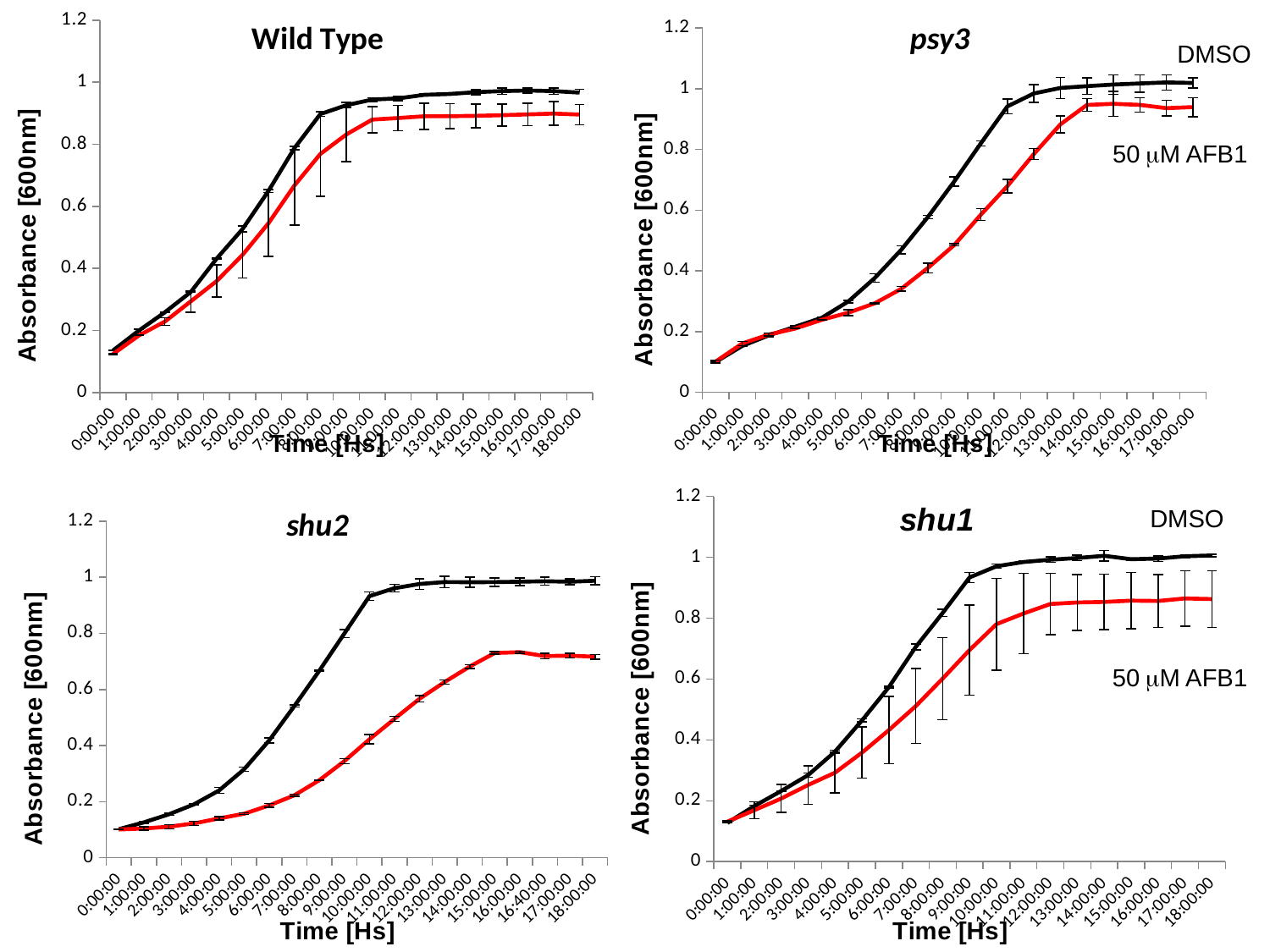

### Chart: Wild Type

| Category | DMSO | AFB1 100 uM  |
|---|---|---|
| 0 | 0.1356 | 0.12410000000000002 |
| 4.1666666666666664E-2 | 0.19990000000000005 | 0.18400000000000002 |
| 8.3333333333333343E-2 | 0.25875000000000004 | 0.2288 |
| 0.125 | 0.32395000000000007 | 0.29380000000000006 |
| 0.16666666666666666 | 0.4318 | 0.35930000000000006 |
| 0.20833333333333337 | 0.52715 | 0.4439 |
| 0.25 | 0.6500000000000001 | 0.5458500000000002 |
| 0.2916666666666668 | 0.78775 | 0.6672500000000001 |
| 0.33333333333333331 | 0.89725 | 0.7686500000000003 |
| 0.37500000000000006 | 0.9258500000000002 | 0.8315 |
| 0.4166666666666668 | 0.9440999999999999 | 0.8794000000000001 |
| 0.45833333333333326 | 0.9478500000000001 | 0.88445 |
| 0.5 | 0.95935 | 0.89025 |
| 0.54166666666666652 | 0.9621999999999999 | 0.8905499999999998 |
| 0.58333333333333337 | 0.9679000000000001 | 0.89165 |
| 0.62500000000000011 | 0.9713 | 0.89375 |
| 0.66666666666666663 | 0.97335 | 0.8964000000000001 |
| 0.70833333333333348 | 0.9713 | 0.8989499999999999 |
| 0.75000000000000011 | 0.96655 | 0.8958 |

### Chart: psy3

| Category | DMSO | AFB1 |
|---|---|---|
| 0 | 0.09995000000000002 | 0.10135 |
| 4.1666666666666664E-2 | 0.15295000000000003 | 0.1609 |
| 8.3333333333333343E-2 | 0.18755000000000002 | 0.19025 |
| 0.125 | 0.21615 | 0.21020000000000003 |
| 0.16666666666666666 | 0.24555000000000002 | 0.23875000000000005 |
| 0.20833333333333337 | 0.29930000000000007 | 0.26235 |
| 0.25 | 0.37695000000000006 | 0.2934000000000001 |
| 0.2916666666666668 | 0.46995000000000003 | 0.3411 |
| 0.33333333333333331 | 0.5776000000000001 | 0.4097 |
| 0.37500000000000006 | 0.69505 | 0.4855000000000001 |
| 0.4166666666666668 | 0.8204 | 0.5852999999999998 |
| 0.45833333333333326 | 0.94215 | 0.67935 |
| 0.5 | 0.9848 | 0.78515 |
| 0.54166666666666652 | 1.00295 | 0.8828499999999999 |
| 0.58333333333333337 | 1.0089 | 0.9469500000000001 |
| 0.62500000000000011 | 1.0141499999999999 | 0.9508500000000001 |
| 0.66666666666666663 | 1.01785 | 0.94715 |
| 0.70833333333333348 | 1.02135 | 0.93655 |
| 0.75000000000000011 | 1.0194999999999999 | 0.9398500000000002 |
DMSO
50 μM AFB1

### Chart: shu1

| Category | DMSO  | Avg |
|---|---|---|
| 0 | 0.12725 | 0.13116666666666665 |
| 4.1666666666666664E-2 | 0.18240000000000003 | 0.16883333333333334 |
| 8.3333333333333343E-2 | 0.23205 | 0.20720000000000005 |
| 0.125 | 0.28415 | 0.25183333333333324 |
| 0.16666666666666666 | 0.3616000000000001 | 0.2922666666666667 |
| 0.20833333333333337 | 0.46380000000000005 | 0.3581666666666668 |
| 0.25 | 0.57335 | 0.43220000000000003 |
| 0.2916666666666668 | 0.7058000000000001 | 0.5111666666666665 |
| 0.33333333333333331 | 0.81715 | 0.6014333333333335 |
| 0.37500000000000006 | 0.9341999999999999 | 0.6953333333333332 |
| 0.4166666666666668 | 0.9708500000000001 | 0.7805 |
| 0.45833333333333326 | 0.9848 | 0.8153333333333332 |
| 0.5 | 0.9923999999999998 | 0.8467 |
| 0.54166666666666652 | 0.9979 | 0.8516000000000001 |
| 0.58333333333333337 | 1.0051999999999996 | 0.8534666666666666 |
| 0.62500000000000011 | 0.99405 | 0.8577333333333335 |
| 0.66666666666666663 | 0.99615 | 0.8564666666666665 |
| 0.70833333333333348 | 1.0035999999999998 | 0.8649000000000001 |
| 0.75000000000000011 | 1.00625 | 0.8628000000000001 |

### Chart: shu2

| Category | DMSO | AFB1 |
|---|---|---|
| 0 | 0.10220000000000003 | 0.10110000000000001 |
| 4.1666666666666664E-2 | 0.12645 | 0.10450000000000001 |
| 8.3333333333333343E-2 | 0.15520000000000003 | 0.111 |
| 0.125 | 0.19069999999999998 | 0.12260000000000001 |
| 0.16666666666666666 | 0.24025000000000005 | 0.1405 |
| 0.20833333333333337 | 0.31575000000000003 | 0.15720000000000003 |
| 0.25 | 0.4186 | 0.18670000000000003 |
| 0.2916666666666668 | 0.5407500000000002 | 0.2228 |
| 0.33333333333333331 | 0.6668000000000003 | 0.2766 |
| 0.37500000000000006 | 0.79945 | 0.34450000000000003 |
| 0.4166666666666668 | 0.93295 | 0.42240000000000005 |
| 0.45833333333333326 | 0.9612 | 0.49520000000000003 |
| 0.5 | 0.9761500000000002 | 0.567 |
| 0.54166666666666652 | 0.98315 | 0.6265 |
| 0.58333333333333337 | 0.98265 | 0.6818000000000001 |
| 0.62500000000000011 | 0.98295 | 0.7300000000000001 |
| 0.66666666666666663 | 0.9842999999999998 | 0.7330000000000001 |
| 0.69444444444444464 | 0.98605 | 0.7192 |
| 0.70833333333333348 | 0.9842 | 0.7206000000000001 |
| 0.75000000000000011 | 0.9877 | 0.7169000000000001 |
DMSO
50 μM AFB1